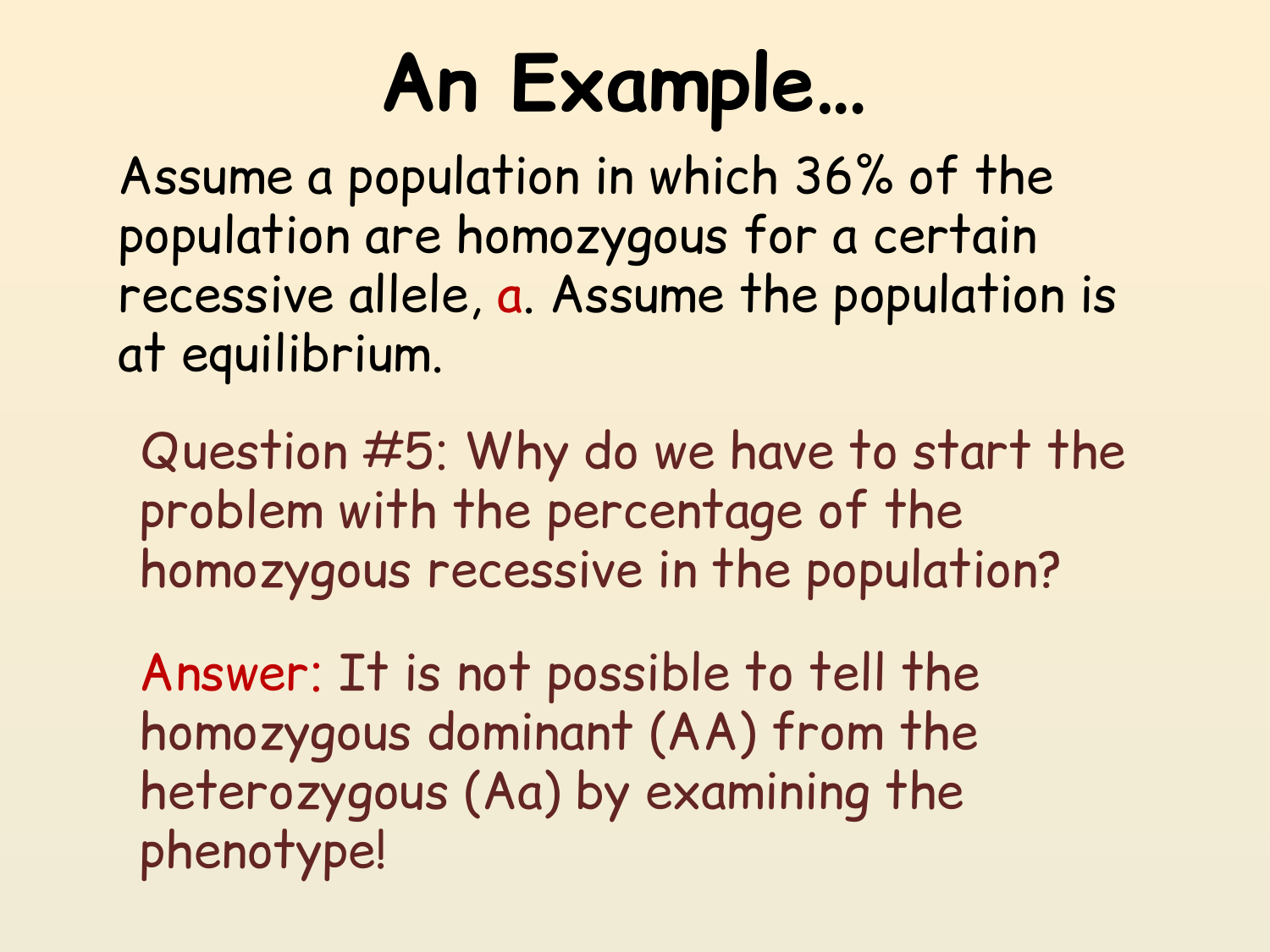

# An Example…
Assume a population in which 36% of the population are homozygous for a certain recessive allele, a. Assume the population is at equilibrium.
Question #5: Why do we have to start the problem with the percentage of the homozygous recessive in the population?
Answer: It is not possible to tell the homozygous dominant (AA) from the heterozygous (Aa) by examining the phenotype!